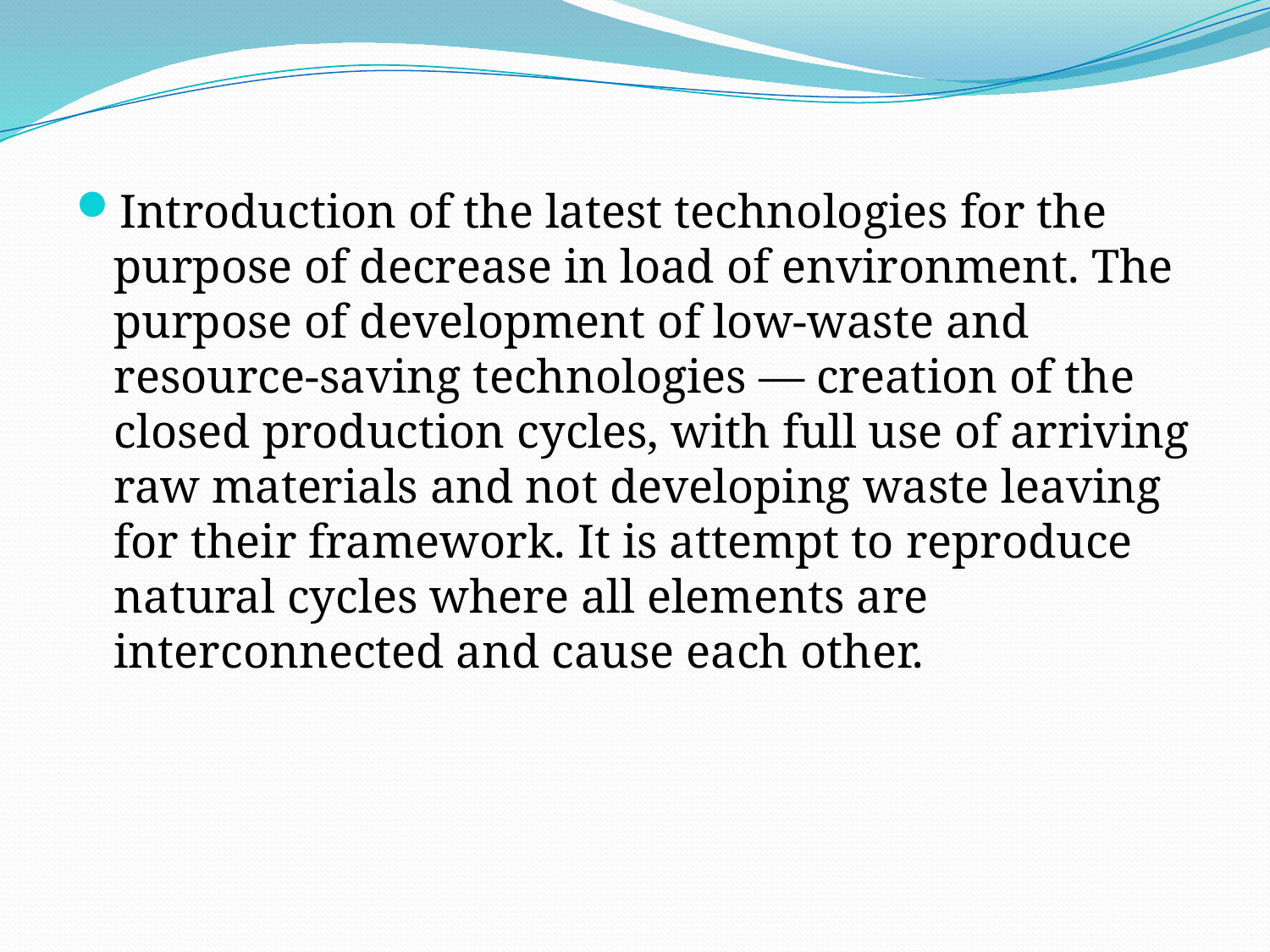

Introduction of the latest technologies for the purpose of decrease in load of environment. The purpose of development of low-waste and resource-saving technologies — creation of the closed production cycles, with full use of arriving raw materials and not developing waste leaving for their framework. It is attempt to reproduce natural cycles where all elements are interconnected and cause each other.